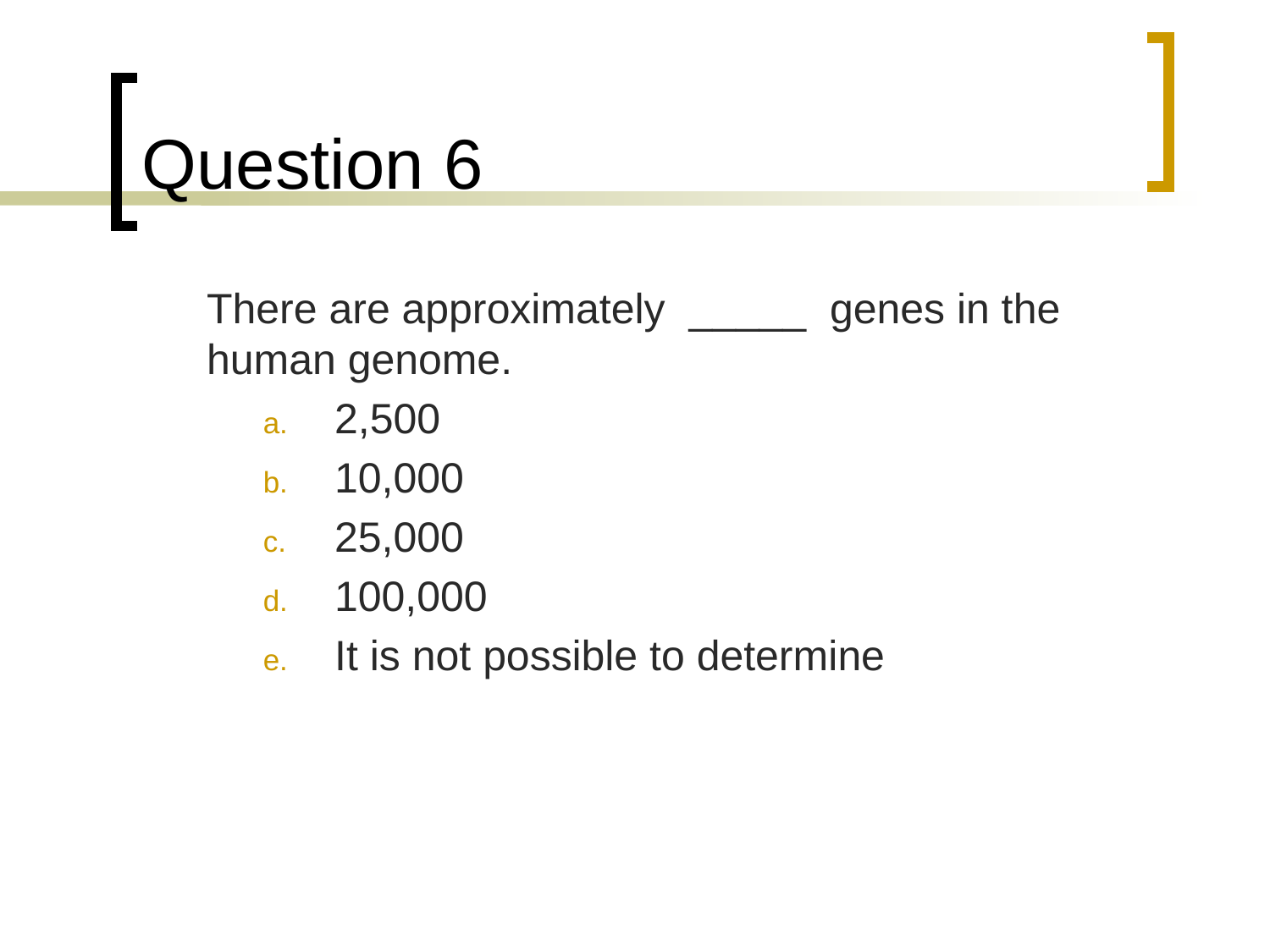

# Question 6
	There are approximately  _____  genes in the human genome.
2,500
10,000
25,000
100,000
It is not possible to determine